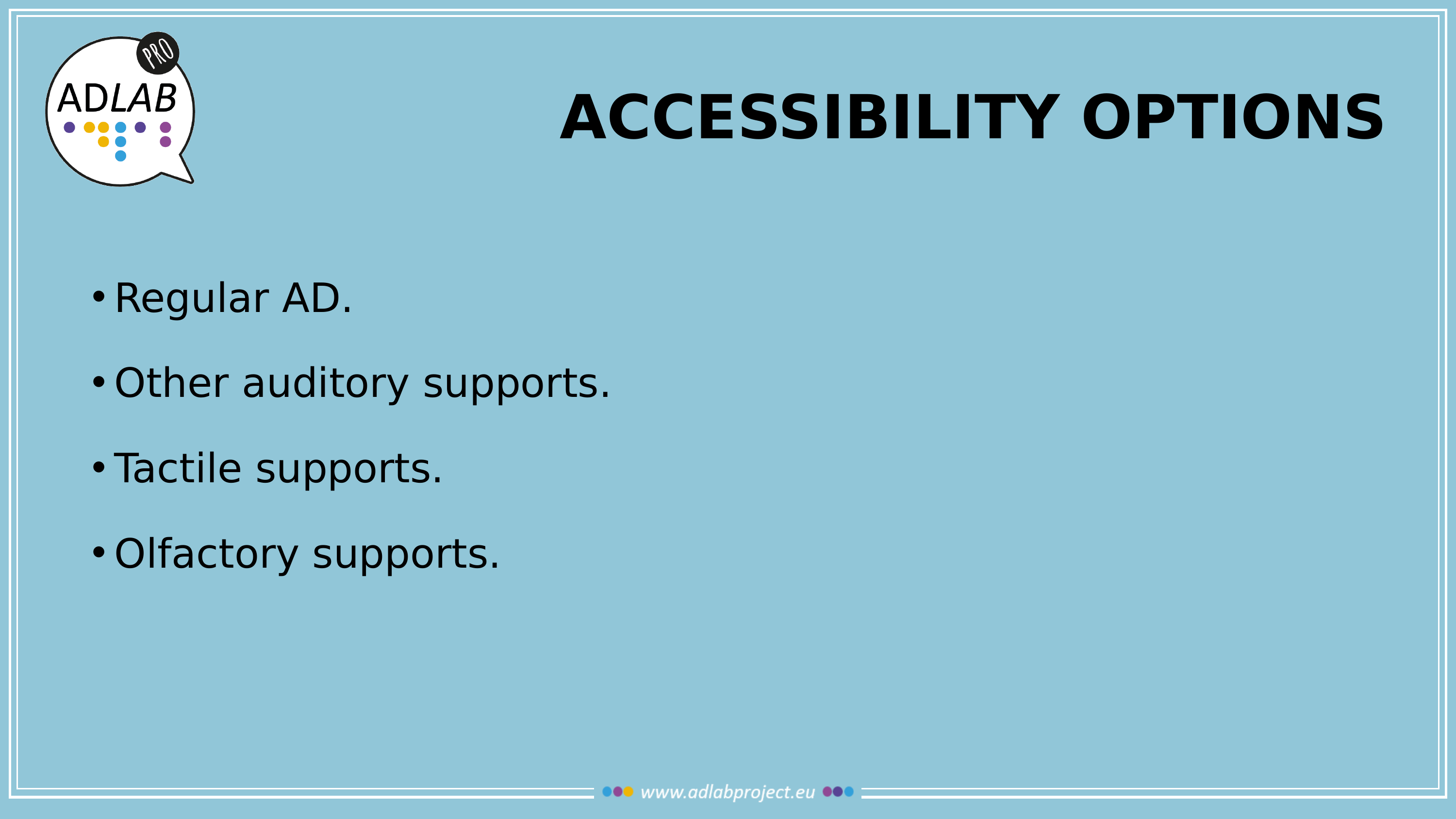

# Accessibility options
Regular AD.
Other auditory supports.
Tactile supports.
Olfactory supports.